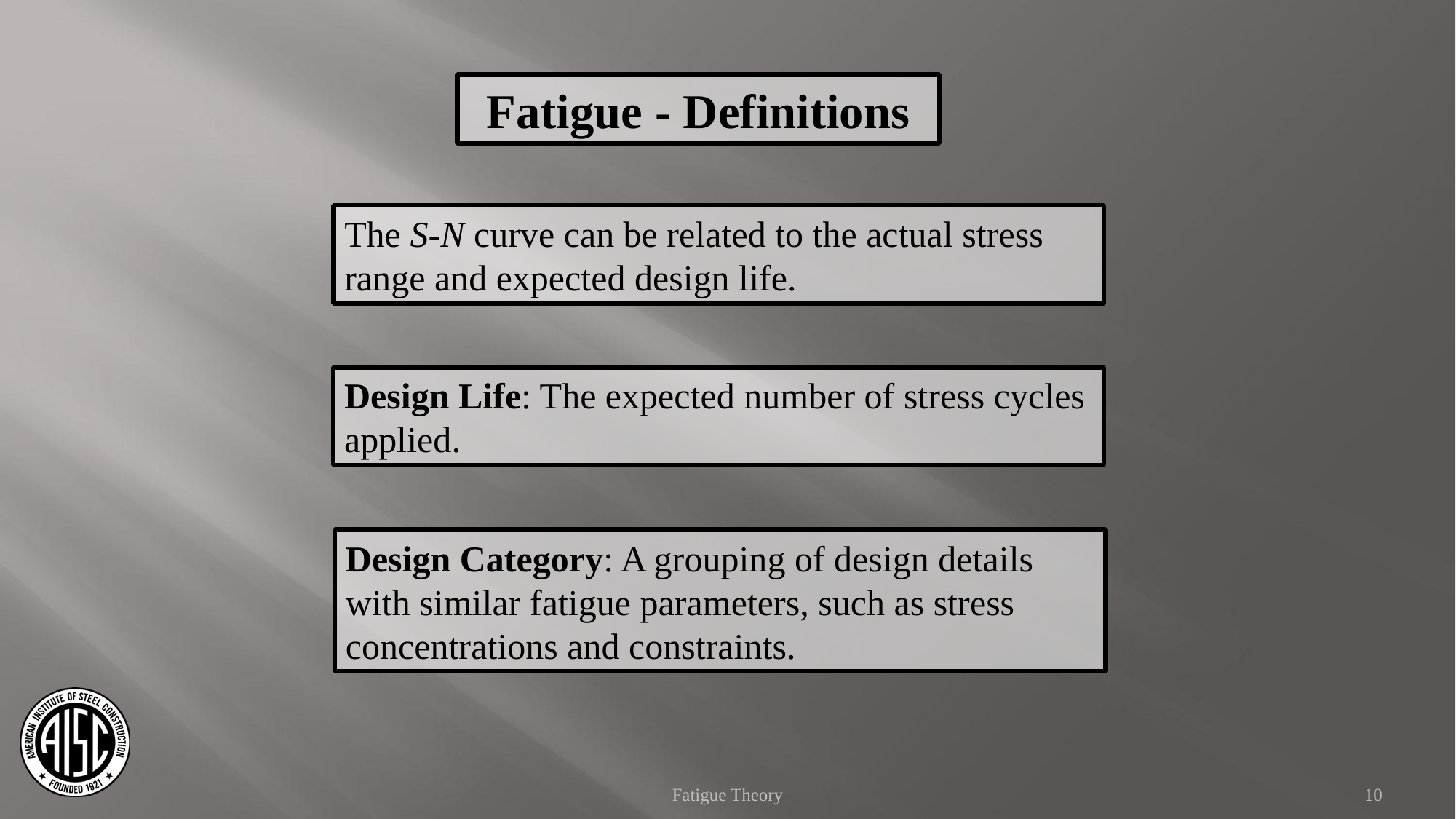

Fatigue - Definitions
The S-N curve can be related to the actual stress range and expected design life.
Design Life: The expected number of stress cycles applied.
Design Category: A grouping of design details with similar fatigue parameters, such as stress concentrations and constraints.
Fatigue Theory
10